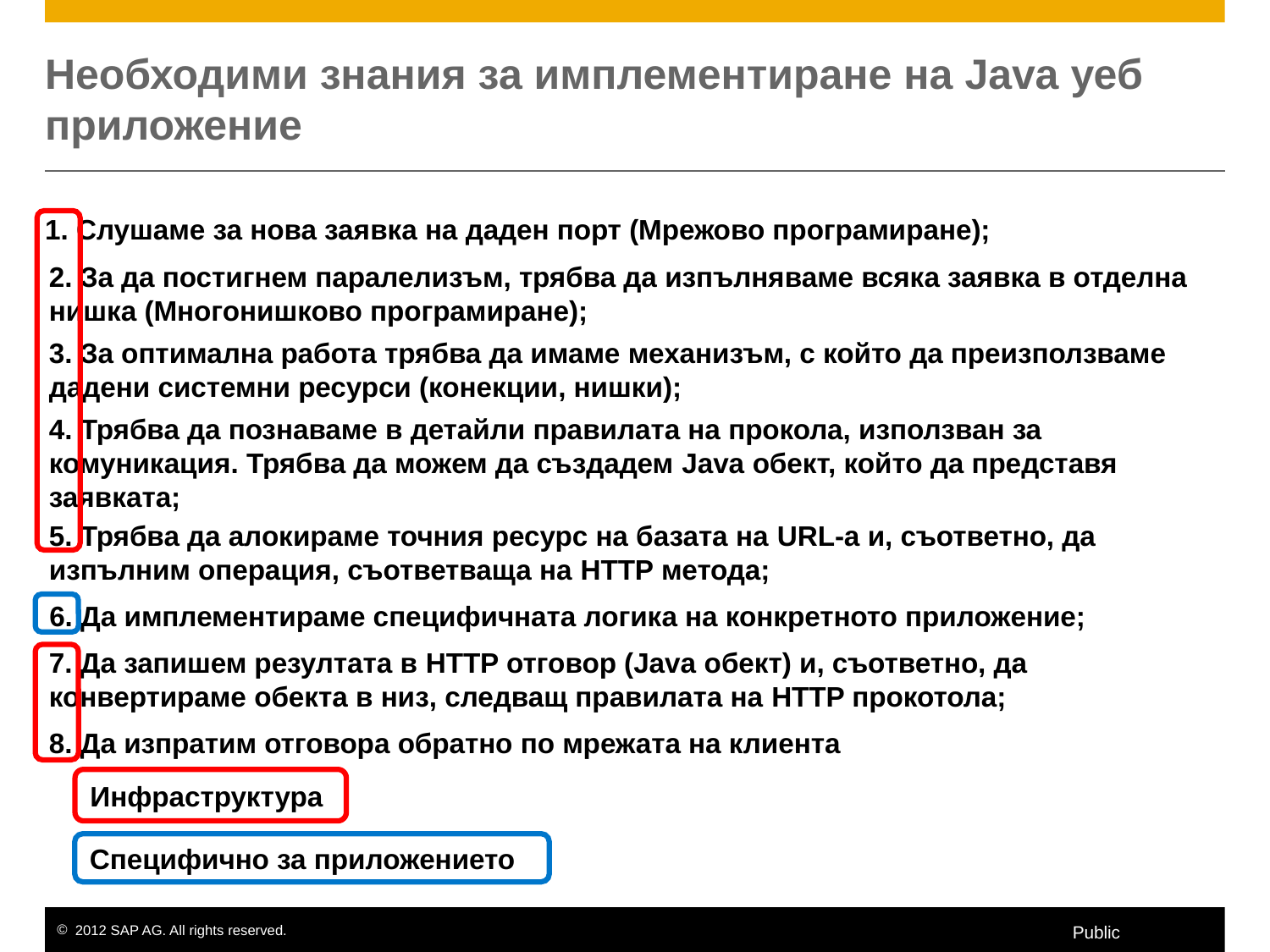

# Необходими знания за имплементиране на Java уеб приложение

1. Слушаме за нова заявка на даден порт (Мрежово програмиране);
2. За да постигнем паралелизъм, трябва да изпълняваме всяка заявка в отделна нишка (Многонишково програмиране);
3. За оптимална работа трябва да имаме механизъм, с който да преизползваме дадени системни ресурси (конекции, нишки);
4. Трябва да познаваме в детайли правилата на прокола, използван за комуникация. Трябва да можем да създадем Java обект, който да представя заявката;
5. Трябва да алокираме точния ресурс на базата на URL-a и, съответно, да изпълним операция, съответваща на HTTP метода;

6. Да имплементираме специфичната логика на конкретното приложение;

7. Да запишем резултата в HTTP отговор (Java обект) и, съответно, да конвертираме обекта в низ, следващ правилата на HTTP прокотола;
8. Да изпратим отговора обратно по мрежата на клиента
Инфраструктура
Специфично за приложението